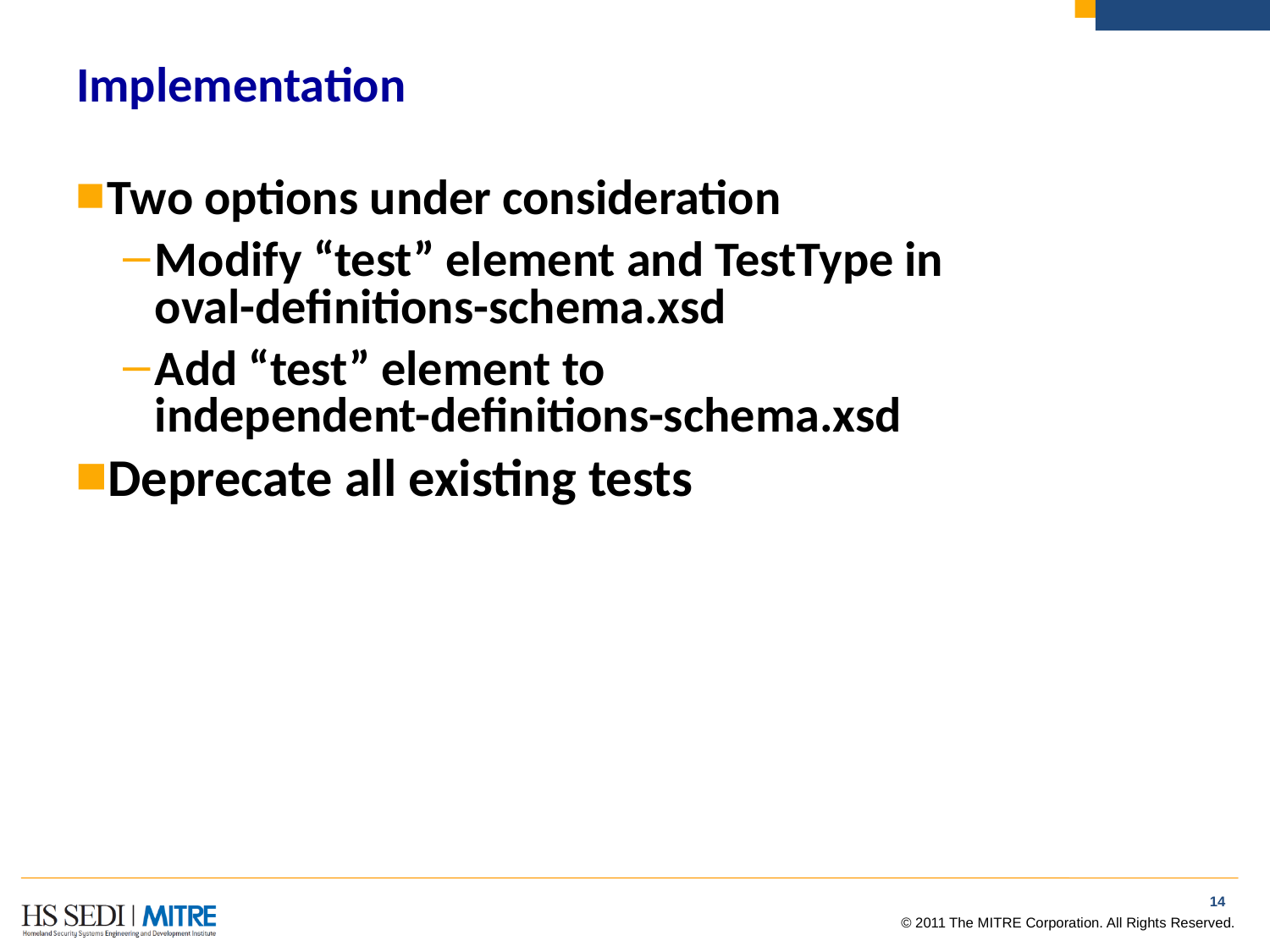

# Implementation
Two options under consideration
Modify “test” element and TestType in
oval-definitions-schema.xsd
Add “test” element to
independent-definitions-schema.xsd
Deprecate all existing tests
14